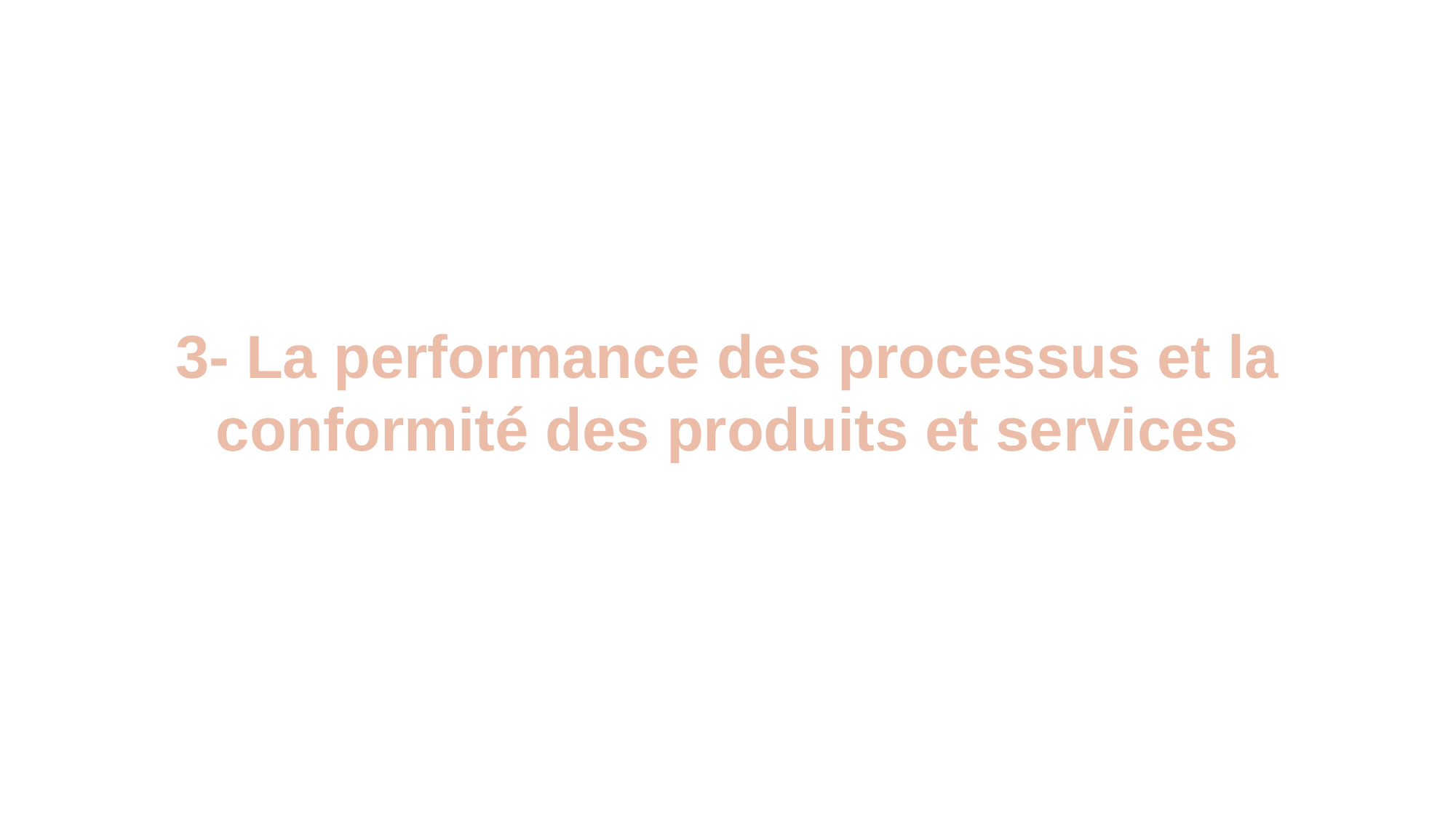

3- La performance des processus et la conformité des produits et services